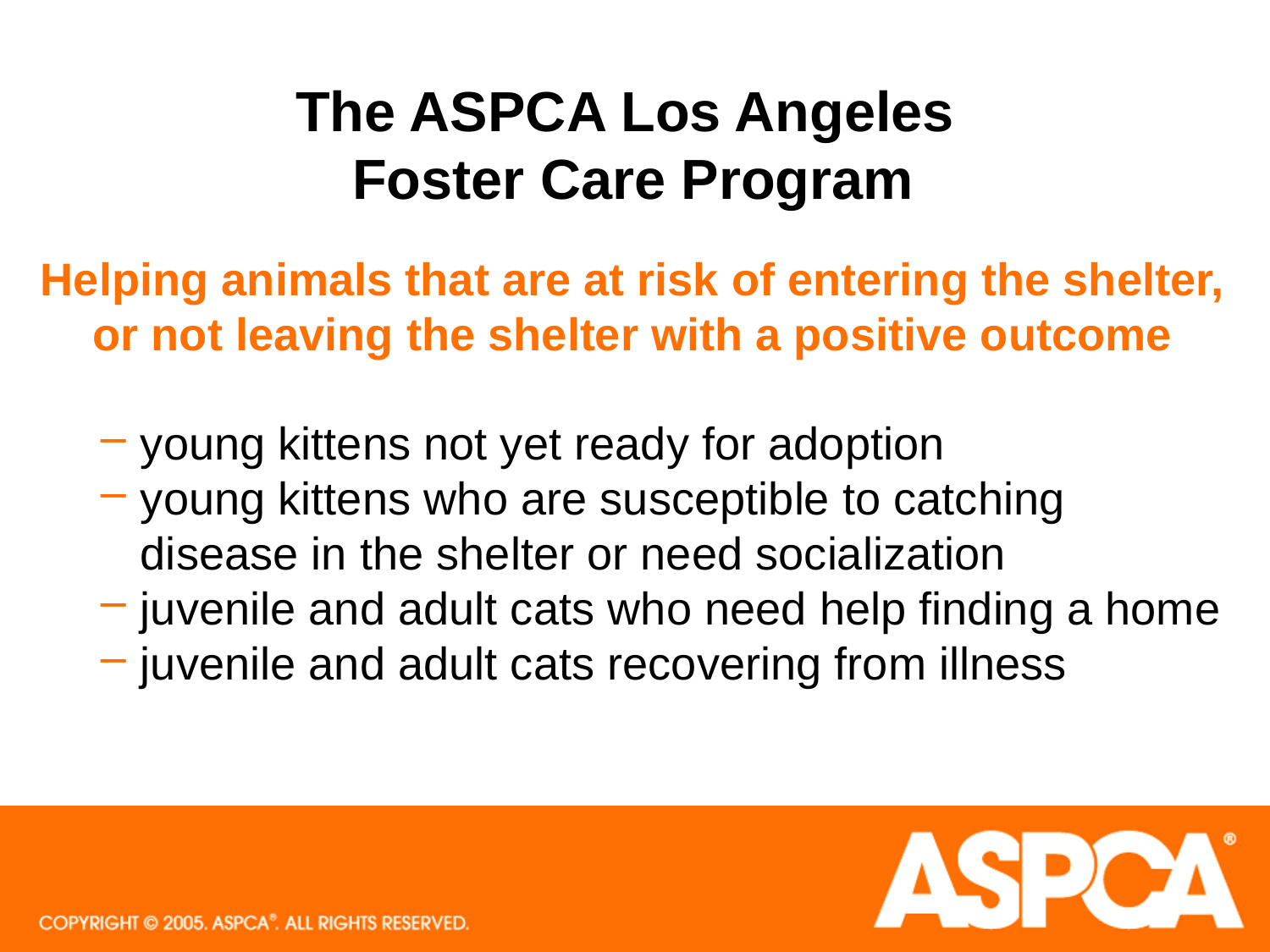

# The ASPCA Los Angeles Foster Care Program
Helping animals that are at risk of entering the shelter, or not leaving the shelter with a positive outcome

young kittens not yet ready for adoption
young kittens who are susceptible to catching disease in the shelter or need socialization
juvenile and adult cats who need help finding a home
juvenile and adult cats recovering from illness